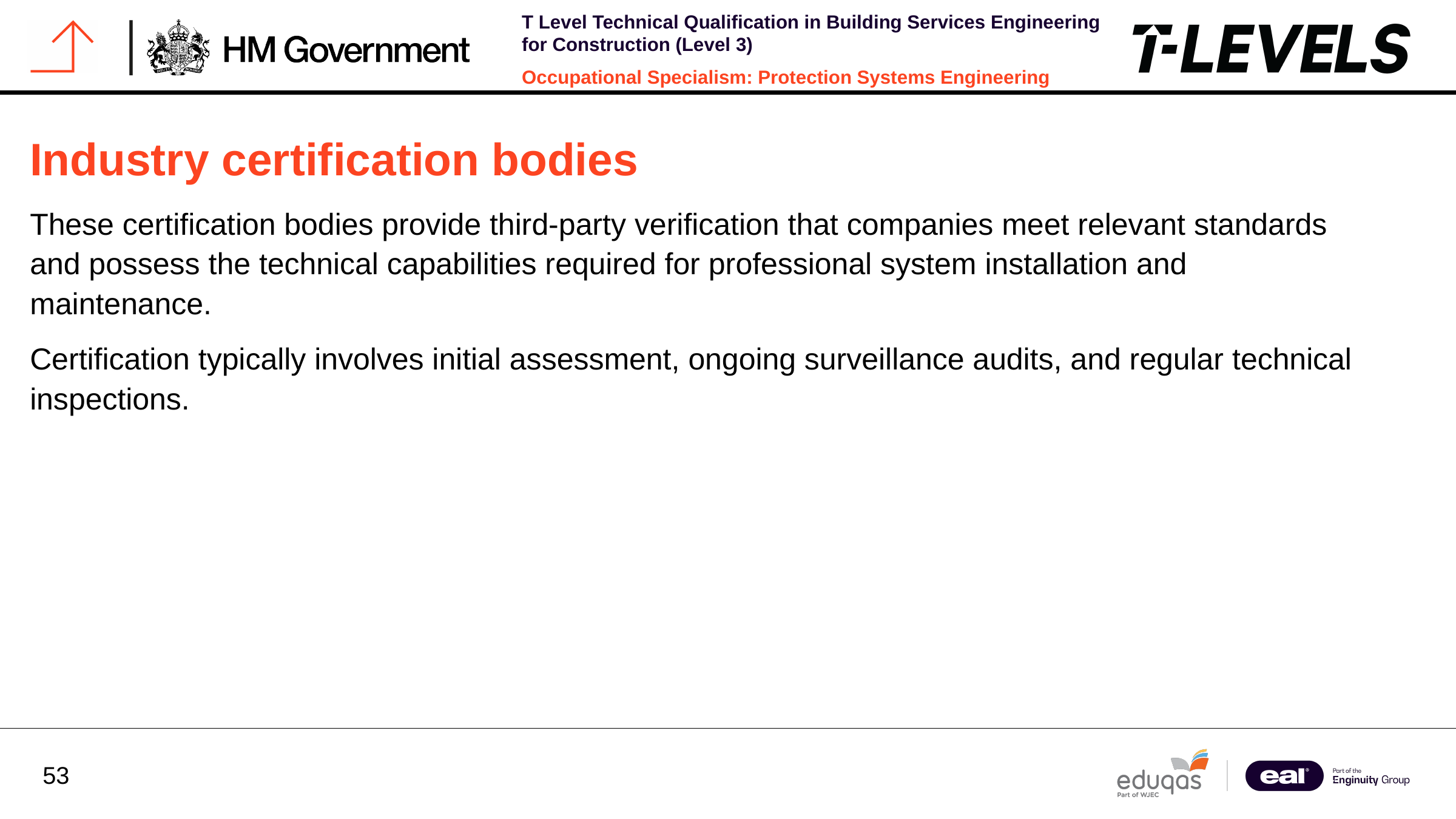

Industry certification bodies
These certification bodies provide third-party verification that companies meet relevant standards and possess the technical capabilities required for professional system installation and maintenance.
Certification typically involves initial assessment, ongoing surveillance audits, and regular technical inspections.